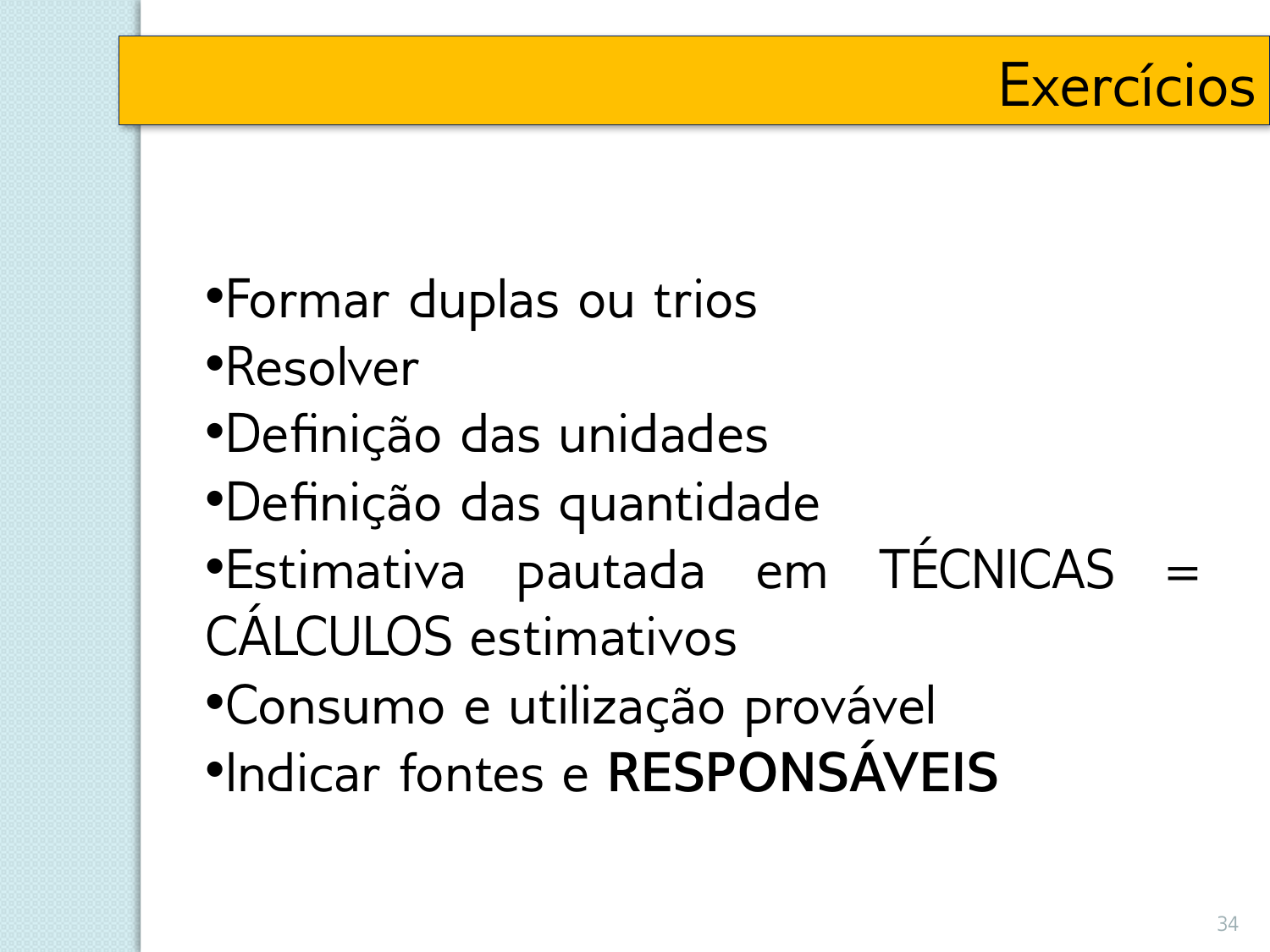

Exercícios
Formar duplas ou trios
Resolver
Definição das unidades
Definição das quantidade
Estimativa pautada em TÉCNICAS = CÁLCULOS estimativos
Consumo e utilização provável
Indicar fontes e RESPONSÁVEIS

34